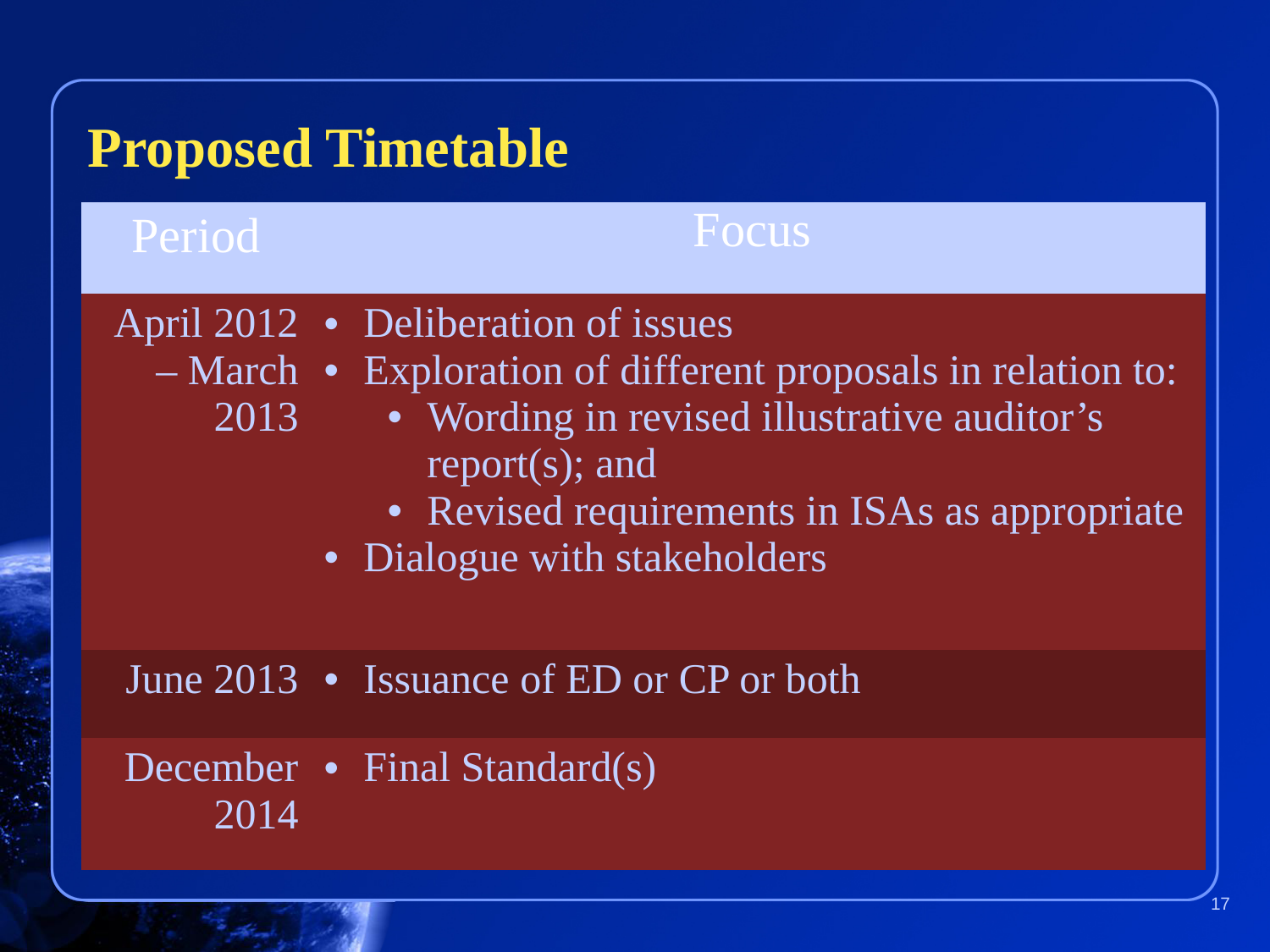

Proposed Timetable
| Period | Focus |
| --- | --- |
| April 2012 – March 2013 | Deliberation of issues Exploration of different proposals in relation to: Wording in revised illustrative auditor’s report(s); and Revised requirements in ISAs as appropriate Dialogue with stakeholders |
| June 2013 | Issuance of ED or CP or both |
| December 2014 | Final Standard(s) |
17